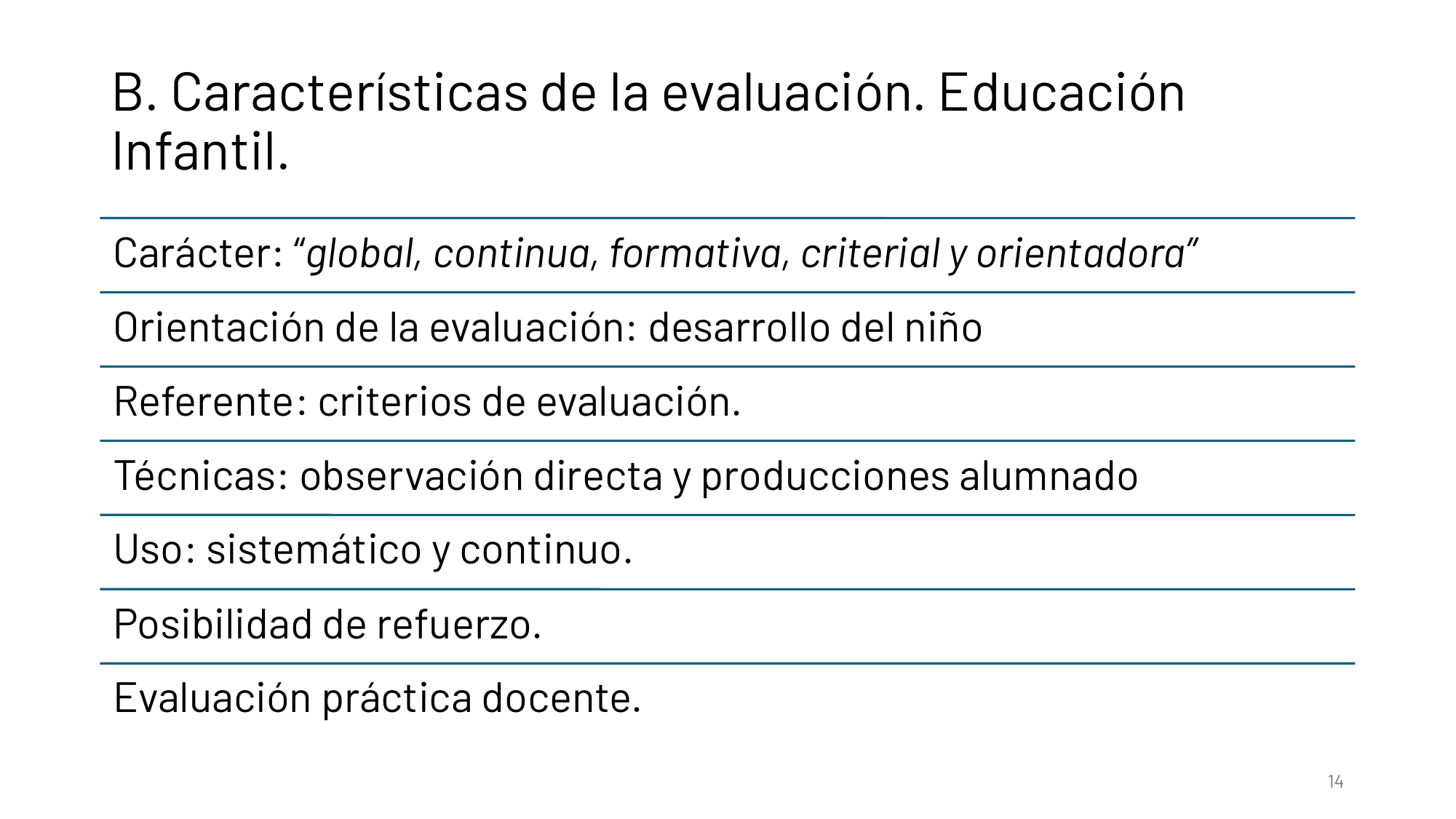

# B. Características de la evaluación. Educación Infantil.
Carácter: “global, continua, formativa, criterial y orientadora”
Orientación de la evaluación: desarrollo del niño
Referente: criterios de evaluación.
Técnicas: observación directa y producciones alumnado
Uso: sistemático y continuo.
Posibilidad de refuerzo.
Evaluación práctica docente.
14